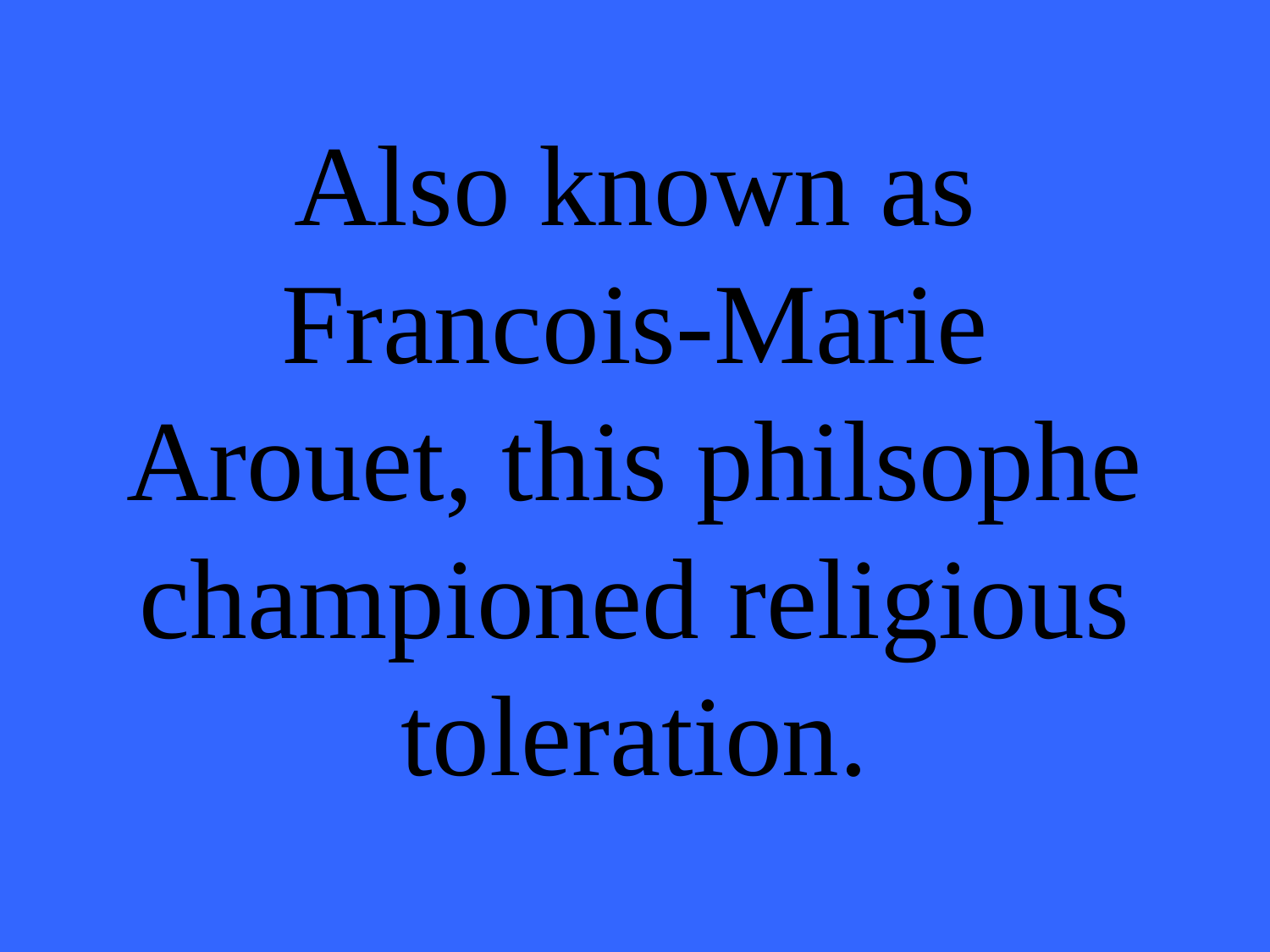

# Also known as Francois-Marie Arouet, this philsophe championed religious toleration.